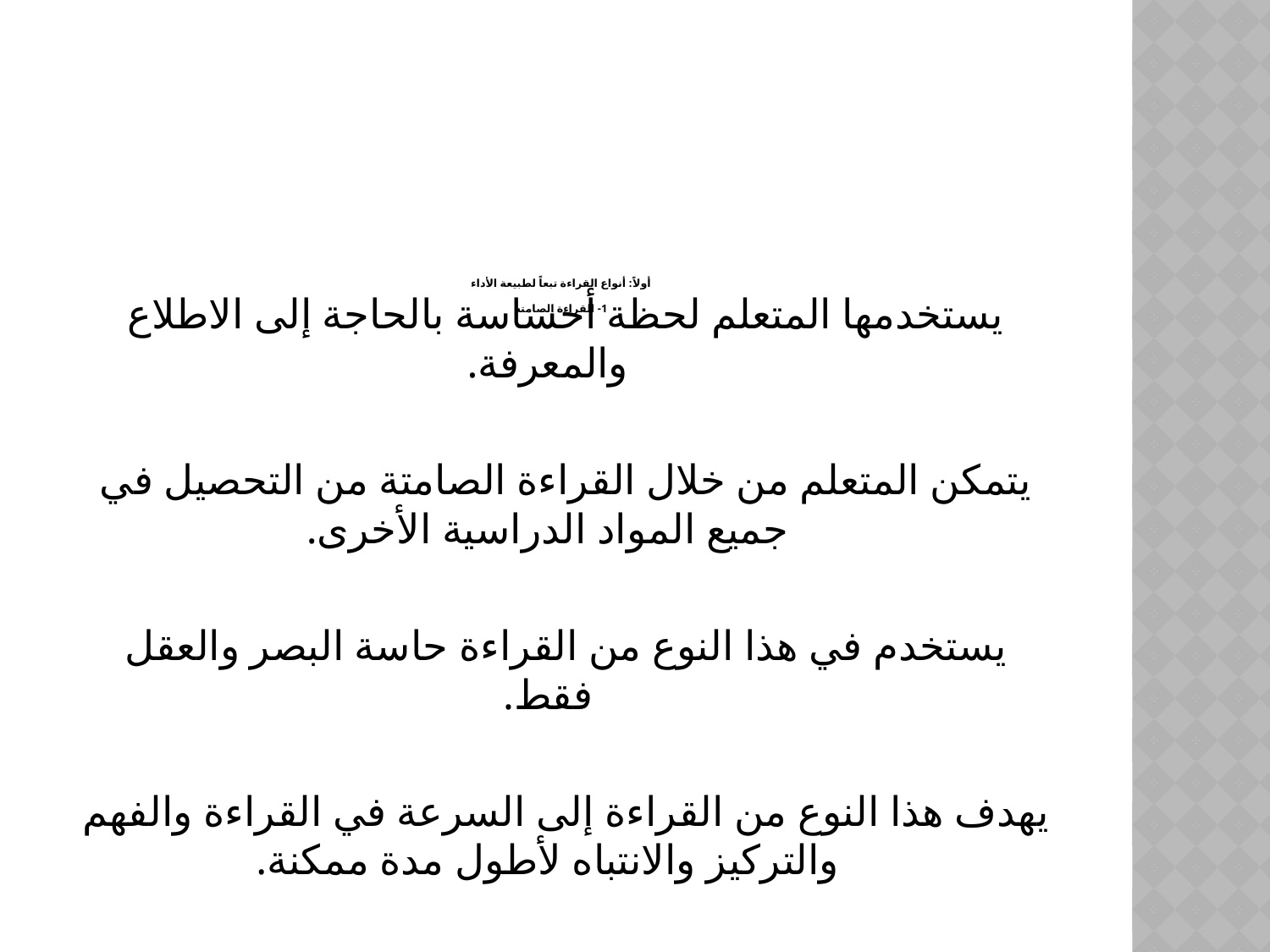

# أولاً: أنواع القراءة تبعاً لطبيعة الأداء 1- القراءة الصامته

يستخدمها المتعلم لحظة أحساسة بالحاجة إلى الاطلاع والمعرفة.

يتمكن المتعلم من خلال القراءة الصامتة من التحصيل في جميع المواد الدراسية الأخرى.

يستخدم في هذا النوع من القراءة حاسة البصر والعقل فقط.

يهدف هذا النوع من القراءة إلى السرعة في القراءة والفهم والتركيز والانتباه لأطول مدة ممكنة.